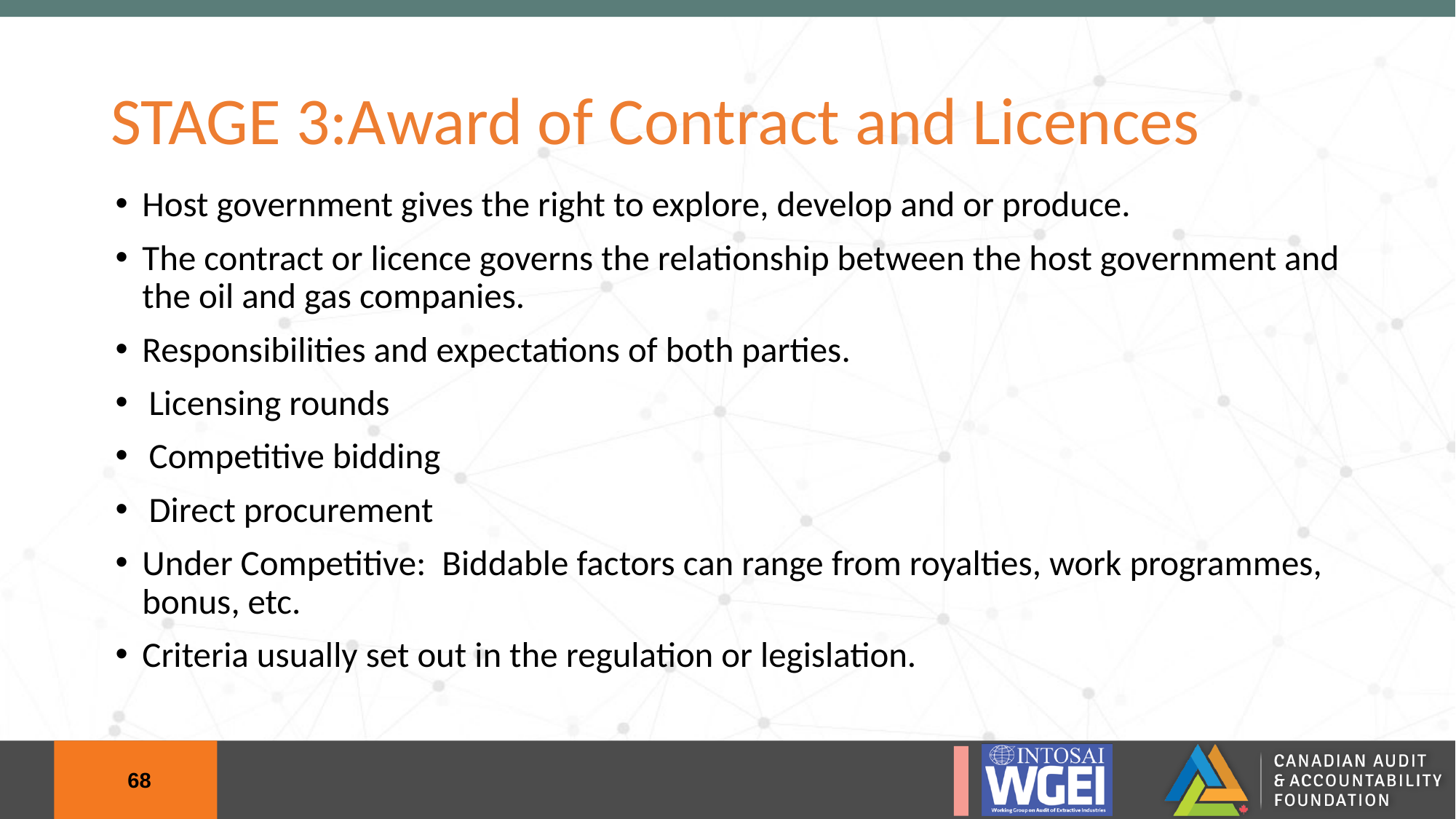

# STAGE 3:Award of Contract and Licences
Host government gives the right to explore, develop and or produce.
The contract or licence governs the relationship between the host government and the oil and gas companies.
Responsibilities and expectations of both parties.
Licensing rounds
Competitive bidding
Direct procurement
Under Competitive:  Biddable factors can range from royalties, work programmes, bonus, etc.
Criteria usually set out in the regulation or legislation.